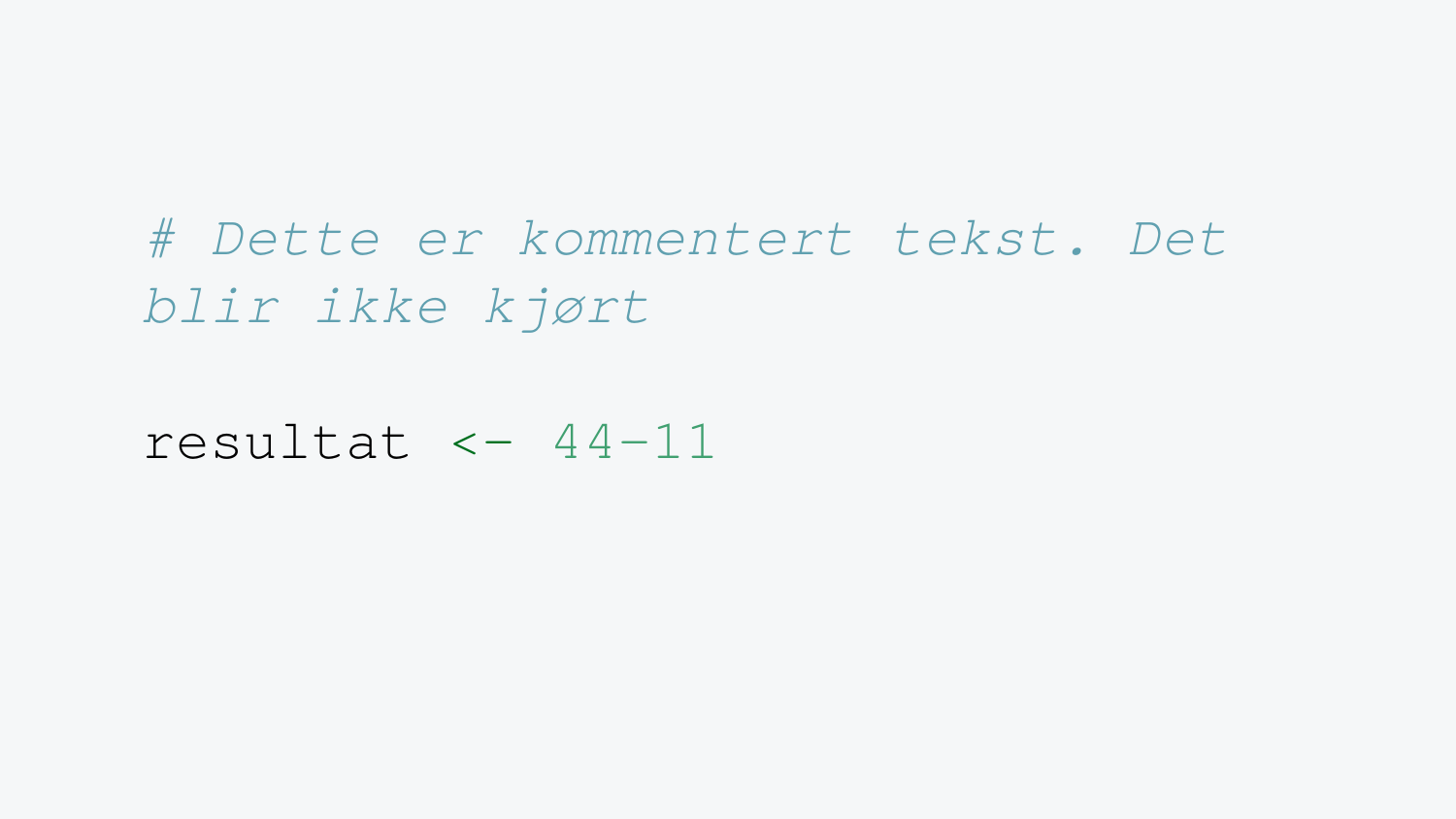

# Dette er kommentert tekst. Det blir ikke kjørt resultat <- 44-11